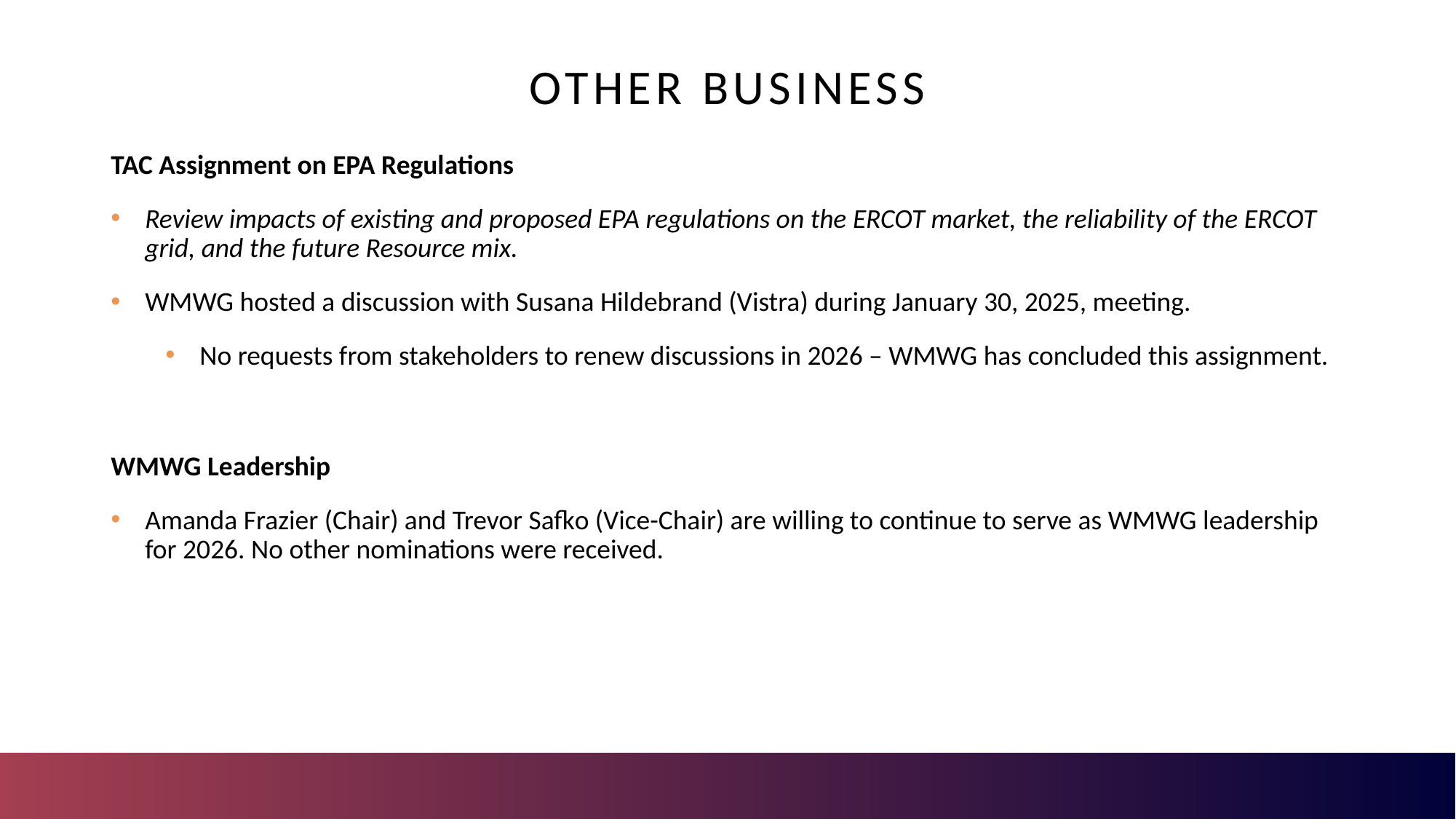

Other Business
TAC Assignment on EPA Regulations
Review impacts of existing and proposed EPA regulations on the ERCOT market, the reliability of the ERCOT grid, and the future Resource mix.
WMWG hosted a discussion with Susana Hildebrand (Vistra) during January 30, 2025, meeting.
No requests from stakeholders to renew discussions in 2026 – WMWG has concluded this assignment.

WMWG Leadership
Amanda Frazier (Chair) and Trevor Safko (Vice-Chair) are willing to continue to serve as WMWG leadership for 2026. No other nominations were received.